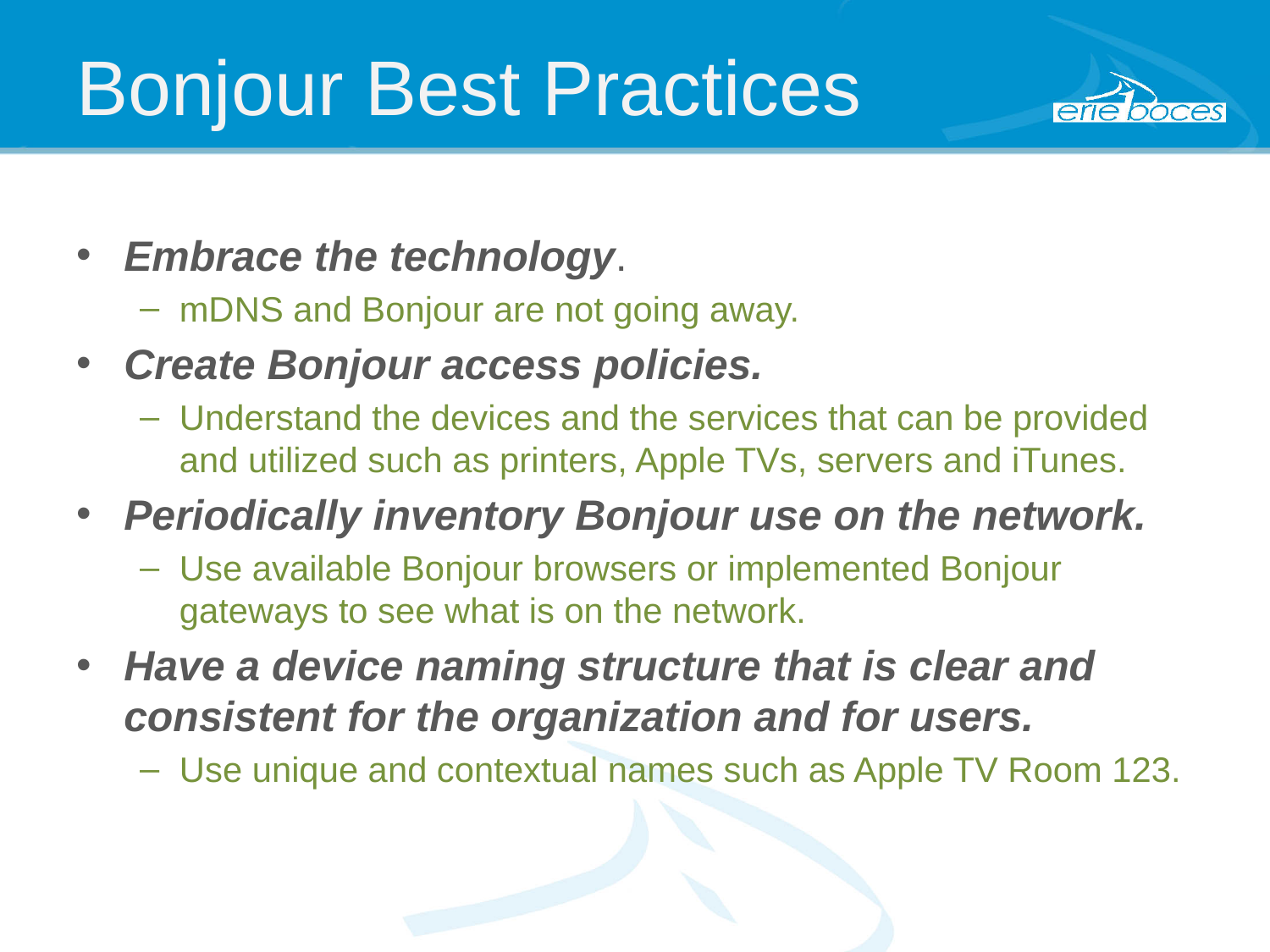

# Bonjour Best Practices
Embrace the technology.
mDNS and Bonjour are not going away.
Create Bonjour access policies.
Understand the devices and the services that can be provided and utilized such as printers, Apple TVs, servers and iTunes.
Periodically inventory Bonjour use on the network.
Use available Bonjour browsers or implemented Bonjour gateways to see what is on the network.
Have a device naming structure that is clear and consistent for the organization and for users.
Use unique and contextual names such as Apple TV Room 123.